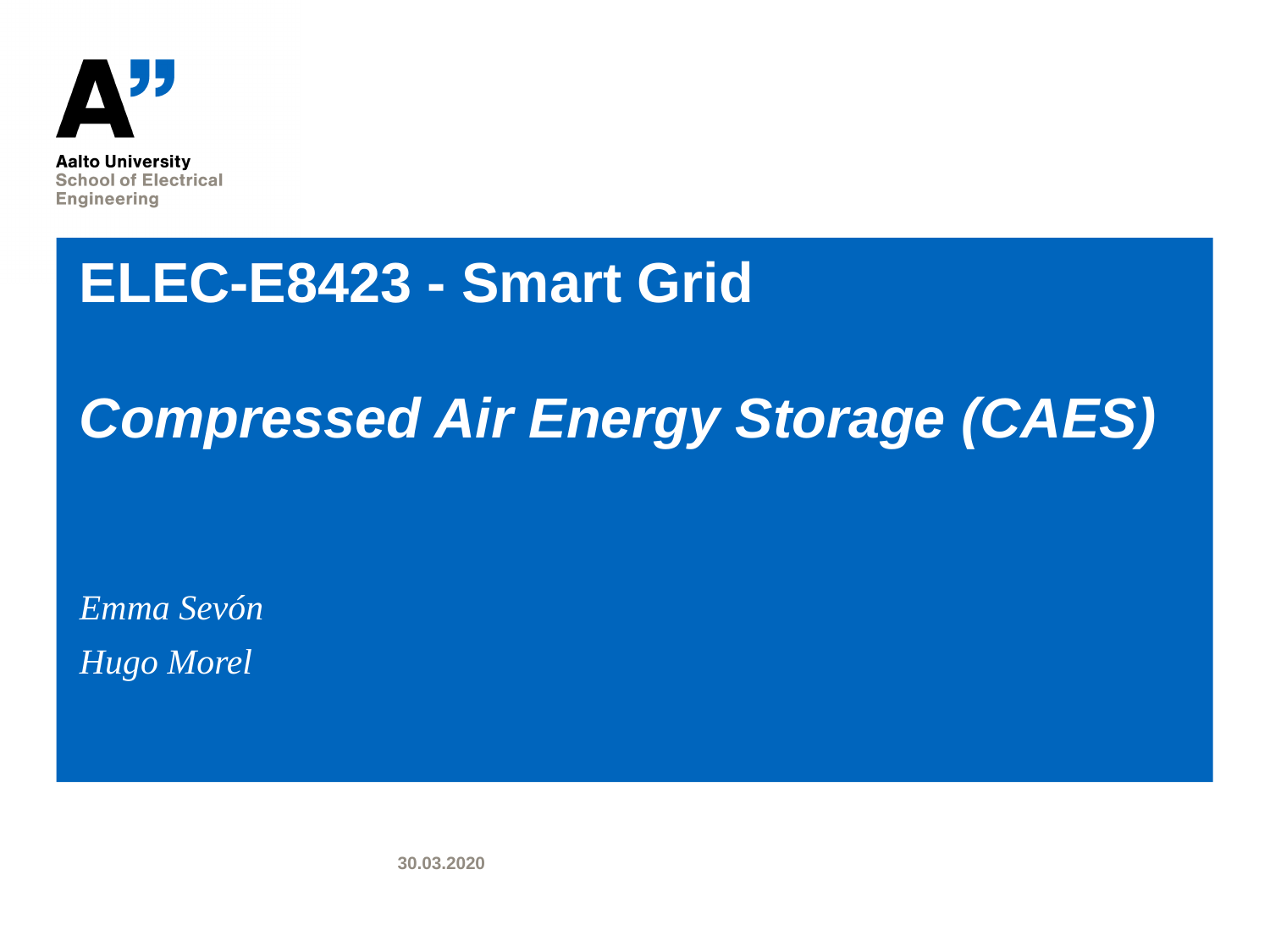

# ELEC-E8423 - Smart Grid Compressed Air Energy Storage (CAES)
Emma Sevón
Hugo Morel

30.03.2020